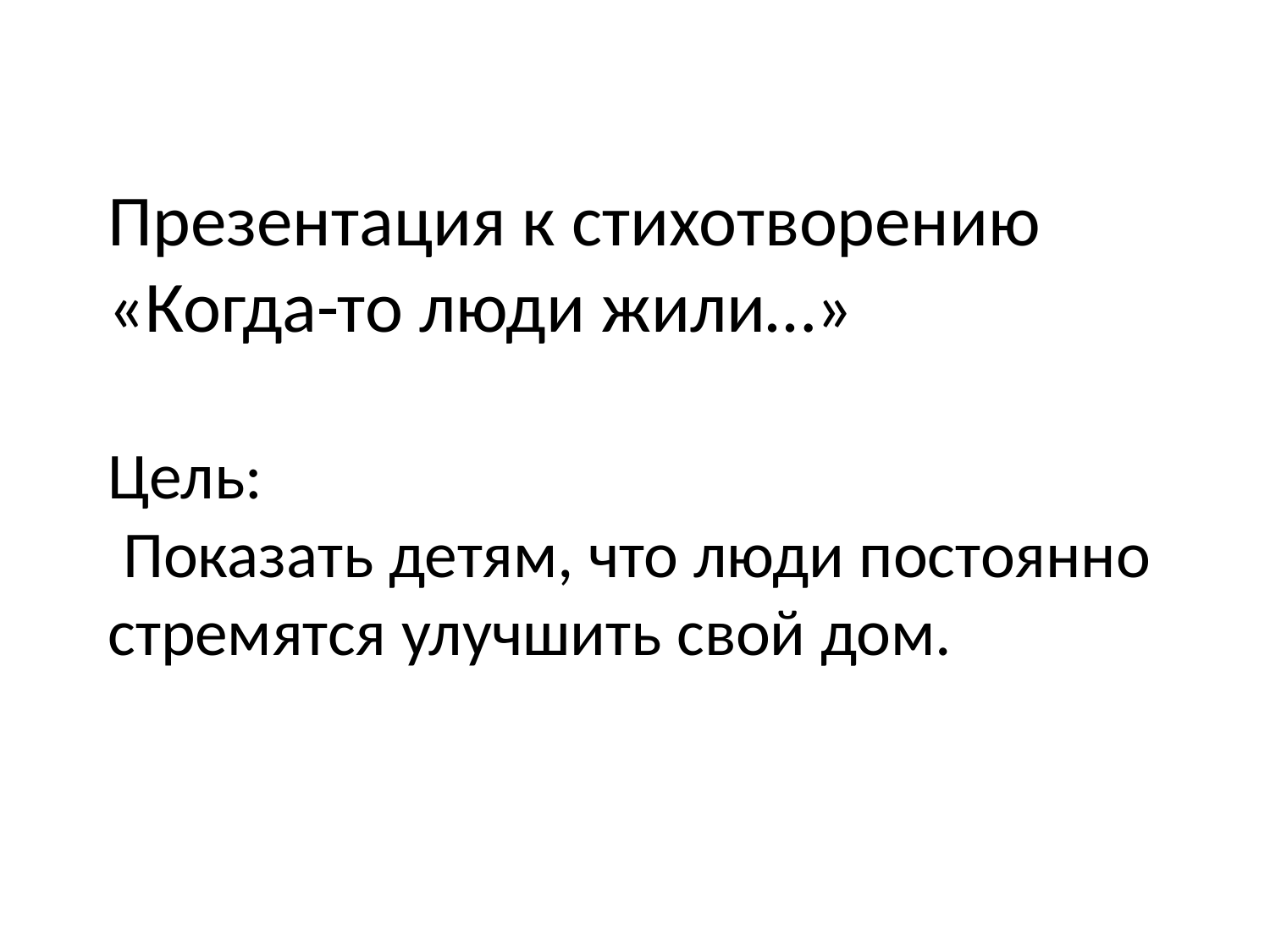

# Презентация к стихотворению «Когда-то люди жили…» Цель: Показать детям, что люди постоянно стремятся улучшить свой дом.